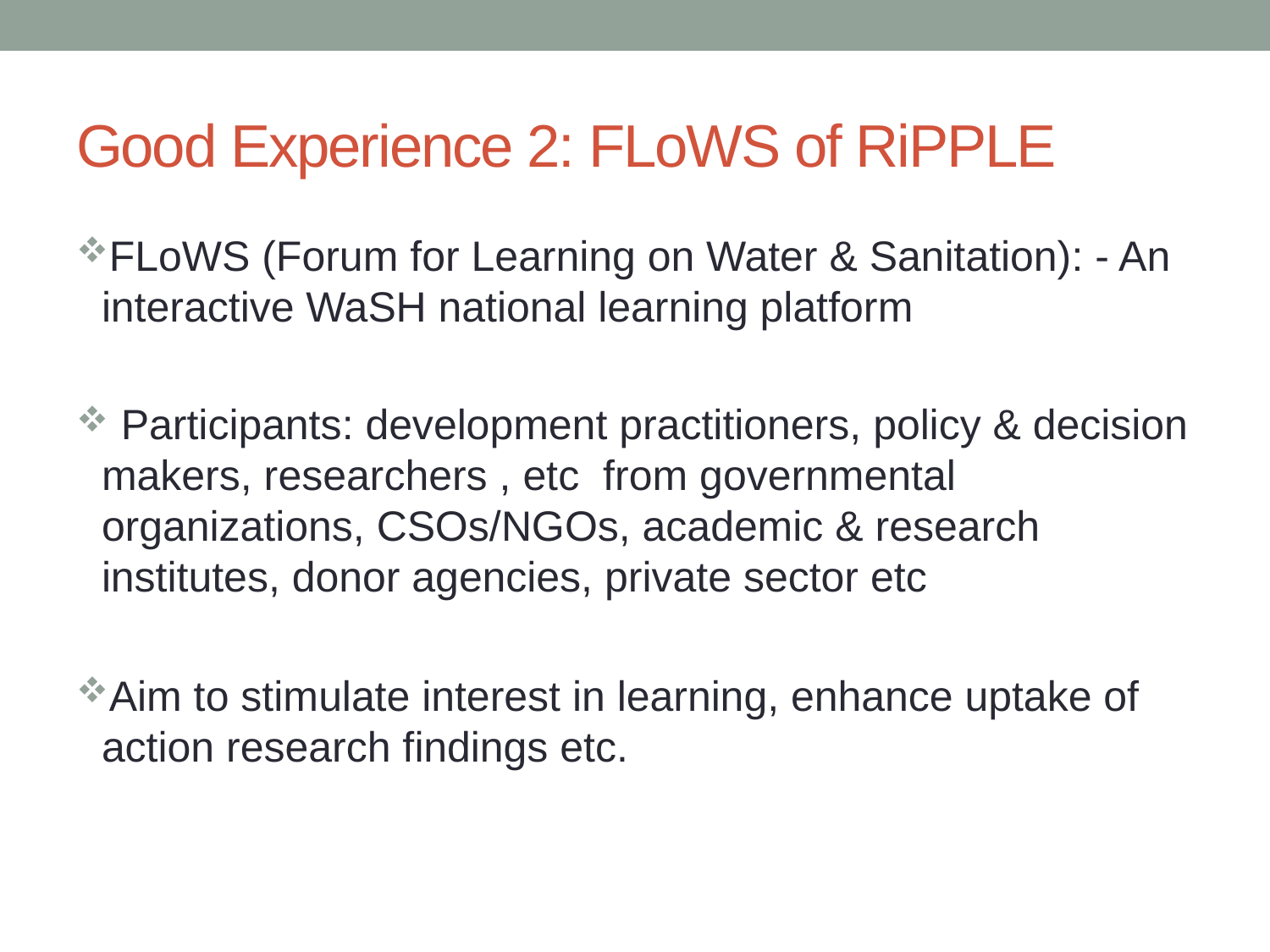

# Good Experience 2: FLoWS of RiPPLE
FLoWS (Forum for Learning on Water & Sanitation): - An interactive WaSH national learning platform

 Participants: development practitioners, policy & decision makers, researchers , etc  from governmental organizations, CSOs/NGOs, academic & research institutes, donor agencies, private sector etc

Aim to stimulate interest in learning, enhance uptake of action research findings etc.